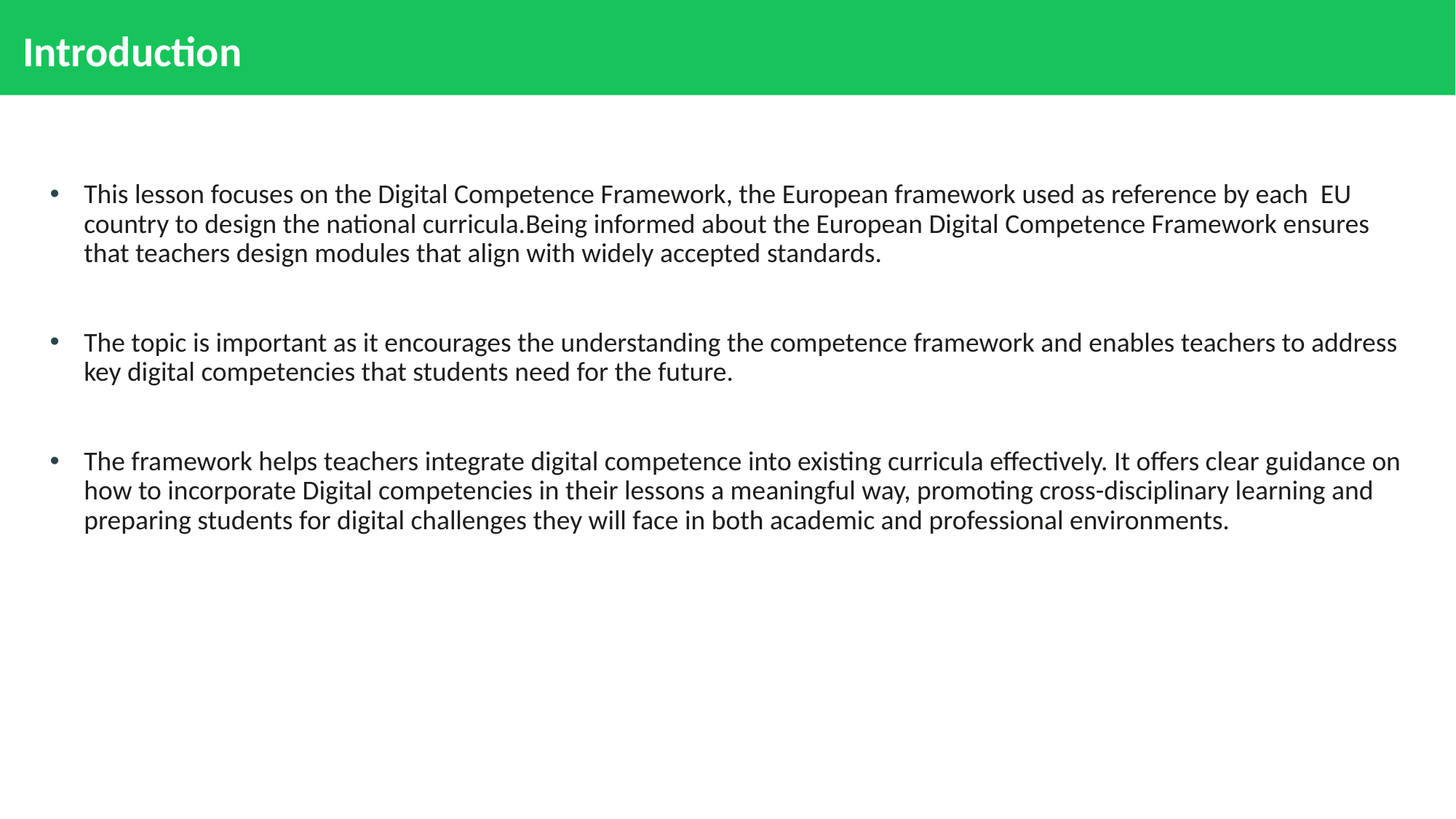

# Introduction
This lesson focuses on the Digital Competence Framework, the European framework used as reference by each  EU country to design the national curricula.Being informed about the European Digital Competence Framework ensures that teachers design modules that align with widely accepted standards.

The topic is important as it encourages the understanding the competence framework and enables teachers to address key digital competencies that students need for the future.

The framework helps teachers integrate digital competence into existing curricula effectively. It offers clear guidance on how to incorporate Digital competencies in their lessons a meaningful way, promoting cross-disciplinary learning and preparing students for digital challenges they will face in both academic and professional environments.